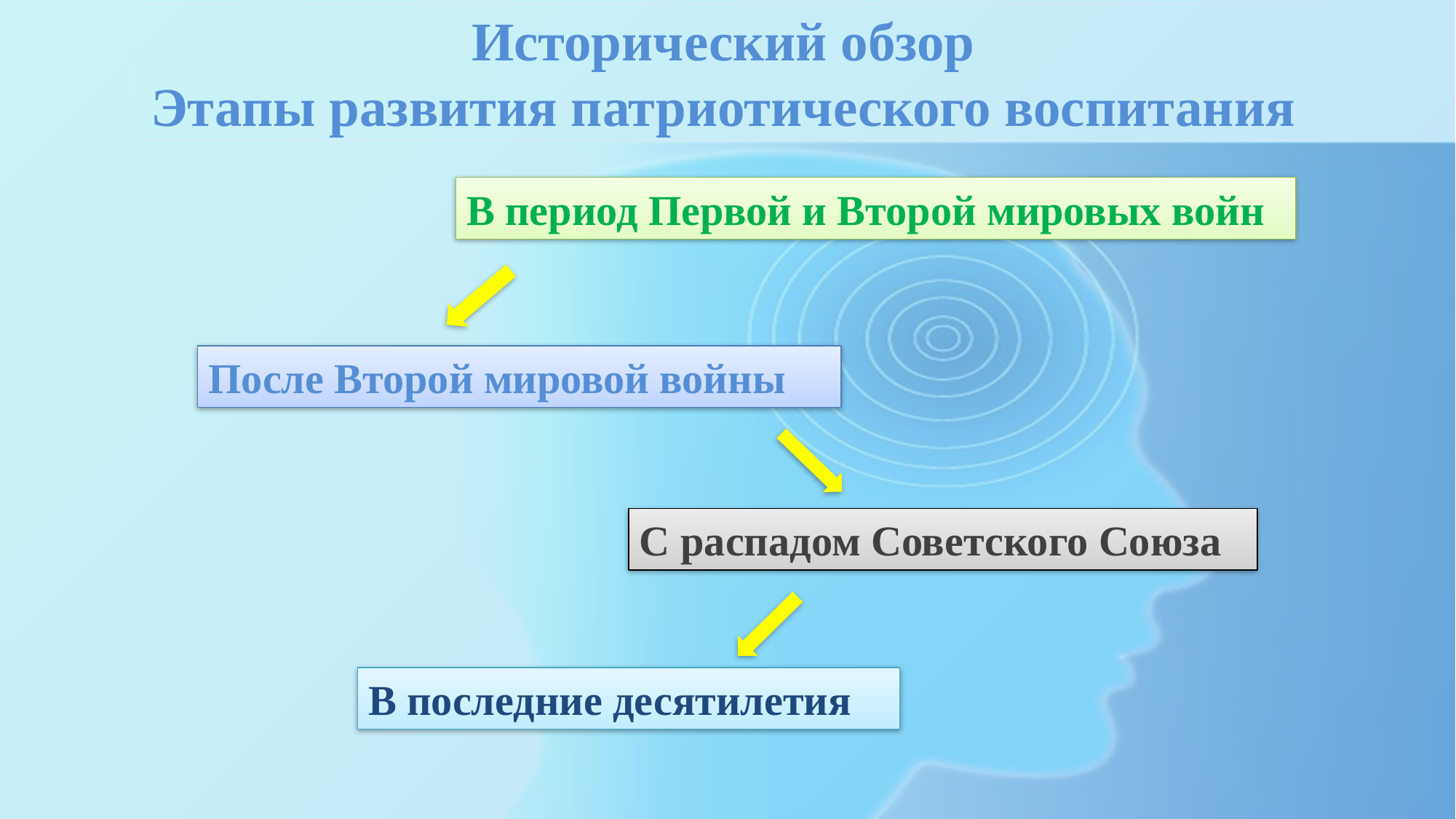

# Исторический обзор Этапы развития патриотического воспитания
В период Первой и Второй мировых войн

После Второй мировой войны

С распадом Советского Союза

В последние десятилетия